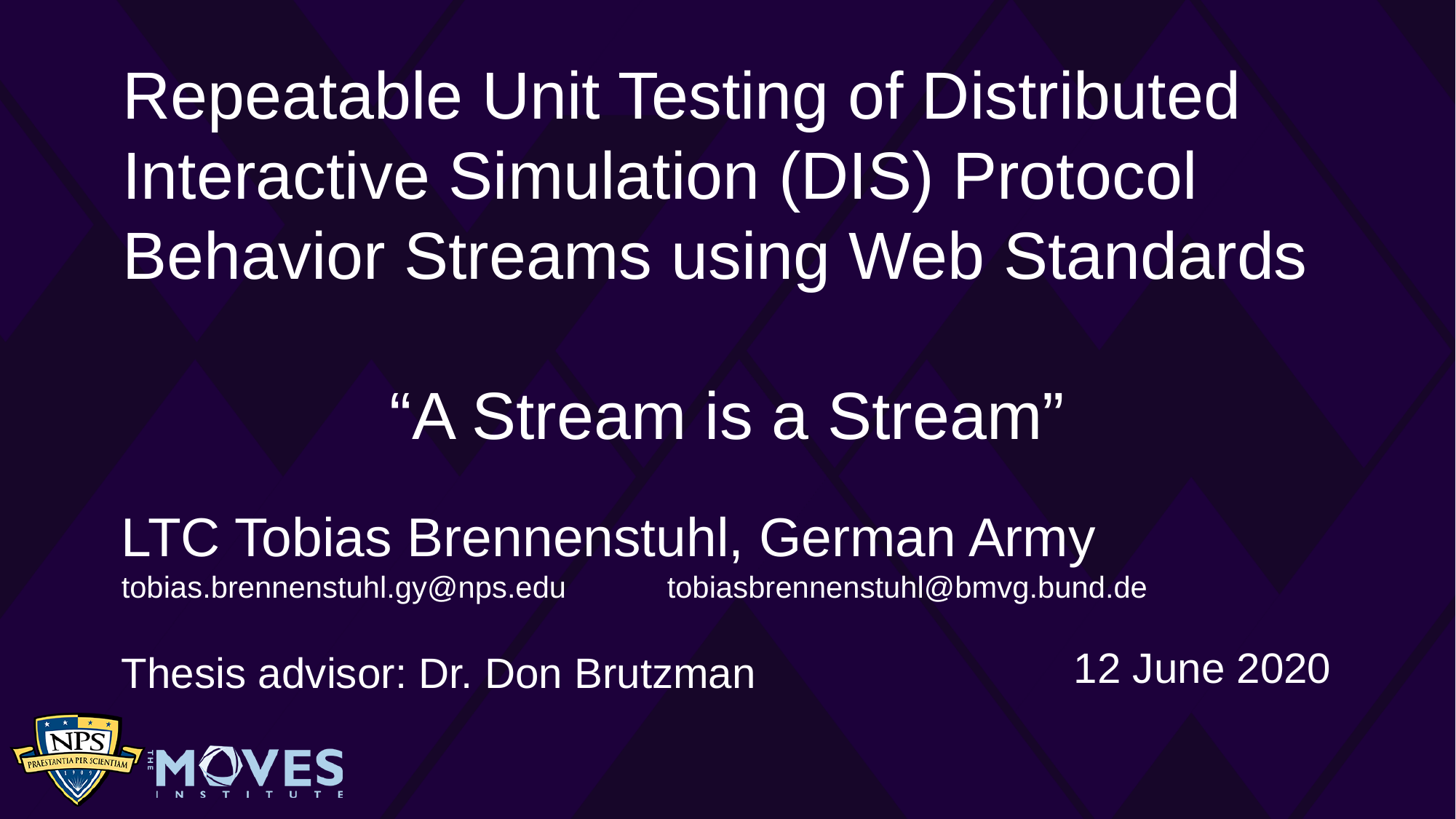

Repeatable Unit Testing of Distributed Interactive Simulation (DIS) Protocol Behavior Streams using Web Standards

“A Stream is a Stream”
LTC Tobias Brennenstuhl, German Army
tobias.brennenstuhl.gy@nps.edu	tobiasbrennenstuhl@bmvg.bund.de
12 June 2020
Thesis advisor: Dr. Don Brutzman